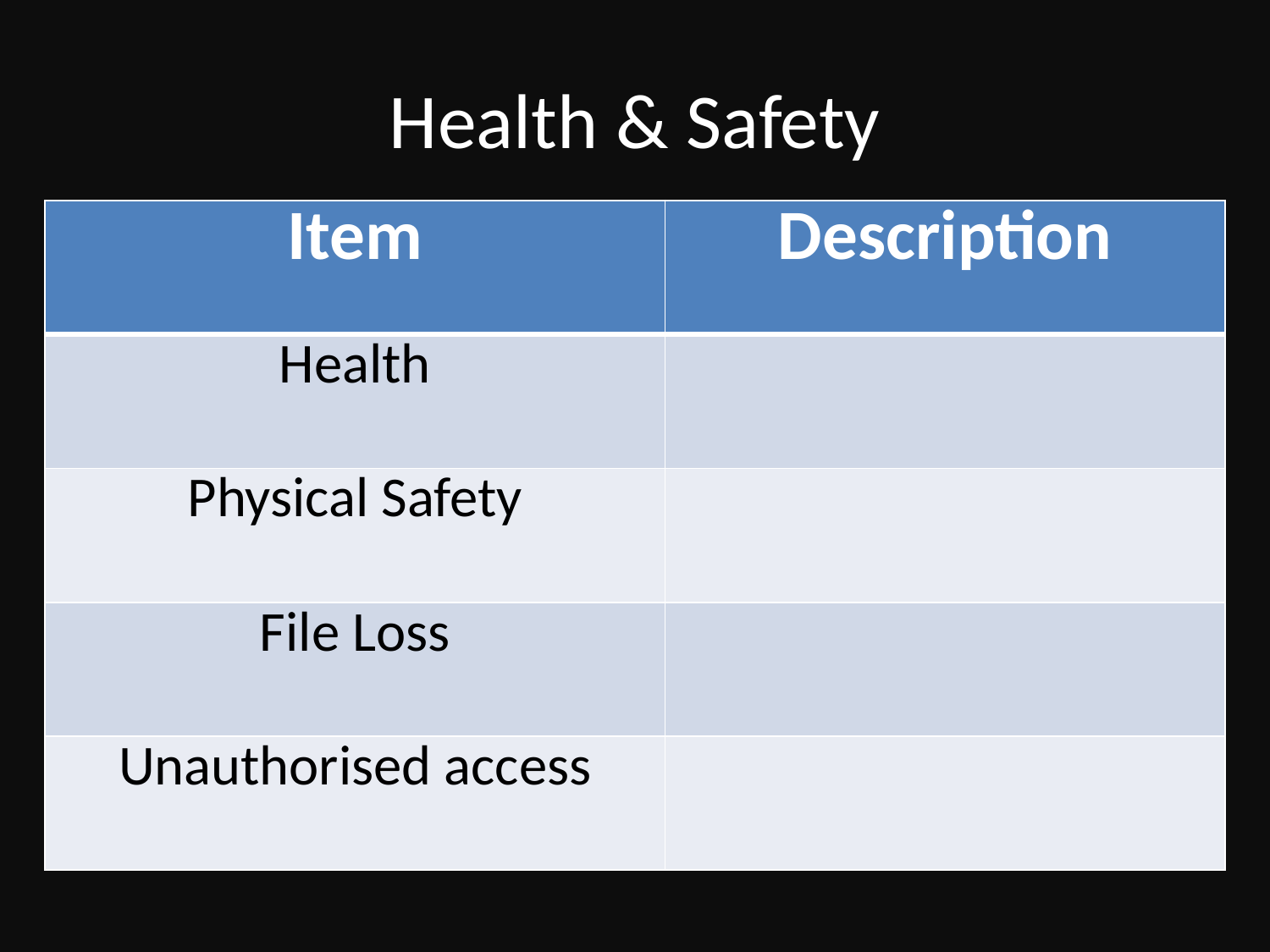

# Health & Safety
| Item | Description |
| --- | --- |
| Health |  |
| Physical Safety |  |
| File Loss |  |
| Unauthorised access |  |